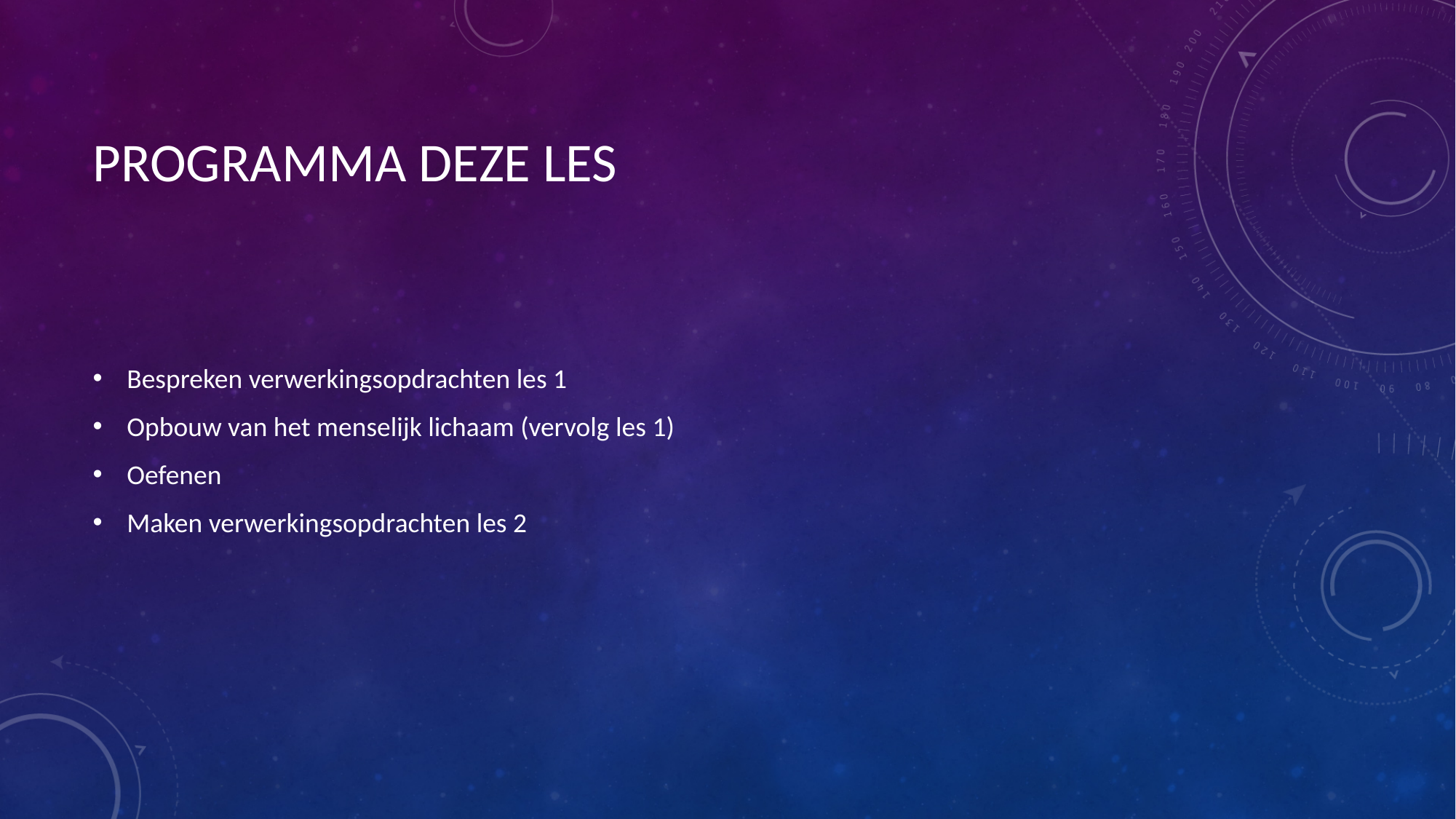

# Programma deze les
Bespreken verwerkingsopdrachten les 1
Opbouw van het menselijk lichaam (vervolg les 1)
Oefenen
Maken verwerkingsopdrachten les 2